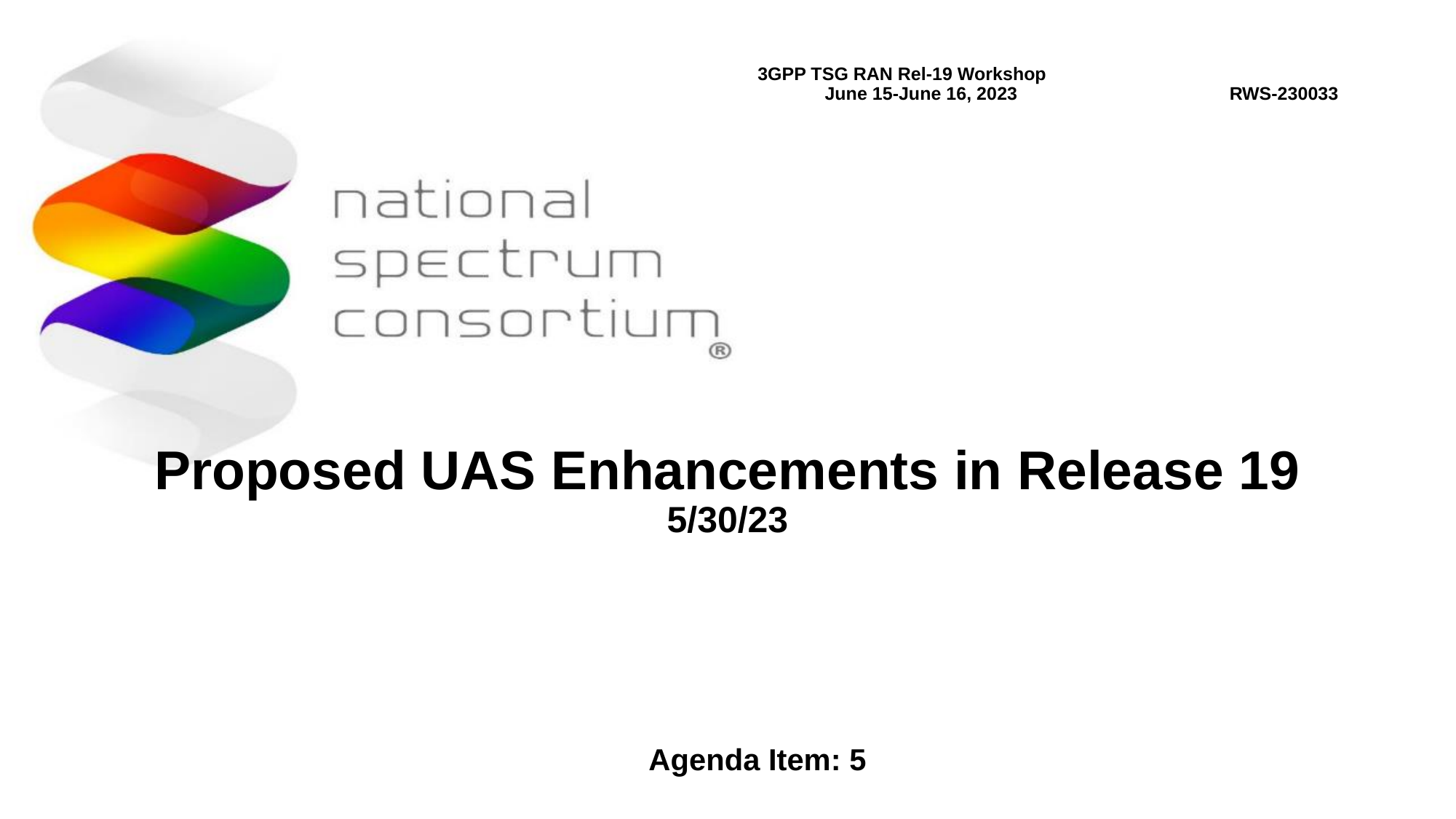

3GPP TSG RAN Rel-19 Workshop
June 15-June 16, 2023
RWS-230033
# Proposed UAS Enhancements in Release 19 5/30/23
Agenda Item: 5